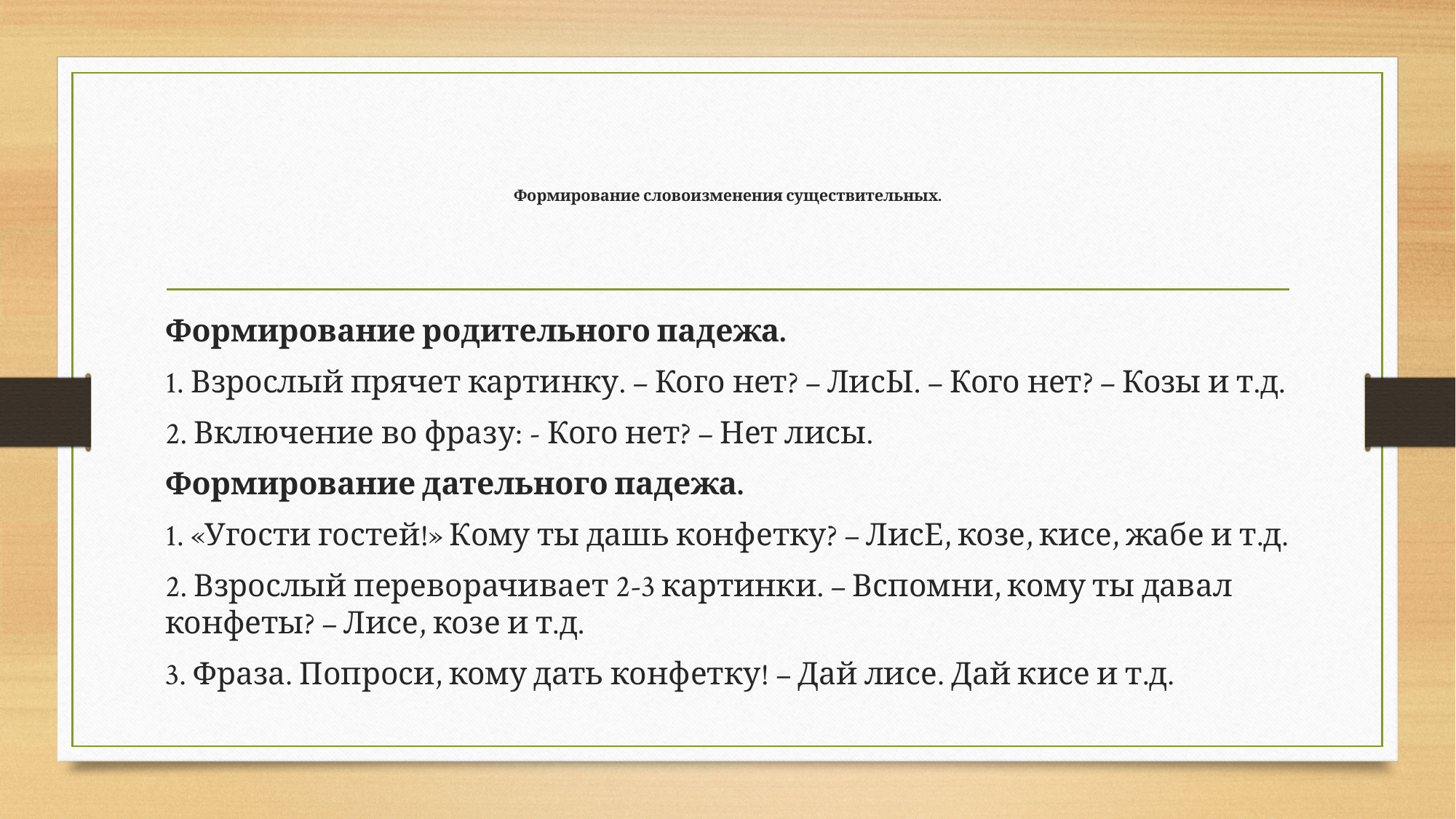

# Формирование словоизменения существительных.
Формирование родительного падежа.
1. Взрослый прячет картинку. – Кого нет? – ЛисЫ. – Кого нет? – Козы и т.д.
2. Включение во фразу: - Кого нет? – Нет лисы.
Формирование дательного падежа.
1. «Угости гостей!» Кому ты дашь конфетку? – ЛисЕ, козе, кисе, жабе и т.д.
2. Взрослый переворачивает 2-3 картинки. – Вспомни, кому ты давал конфеты? – Лисе, козе и т.д.
3. Фраза. Попроси, кому дать конфетку! – Дай лисе. Дай кисе и т.д.